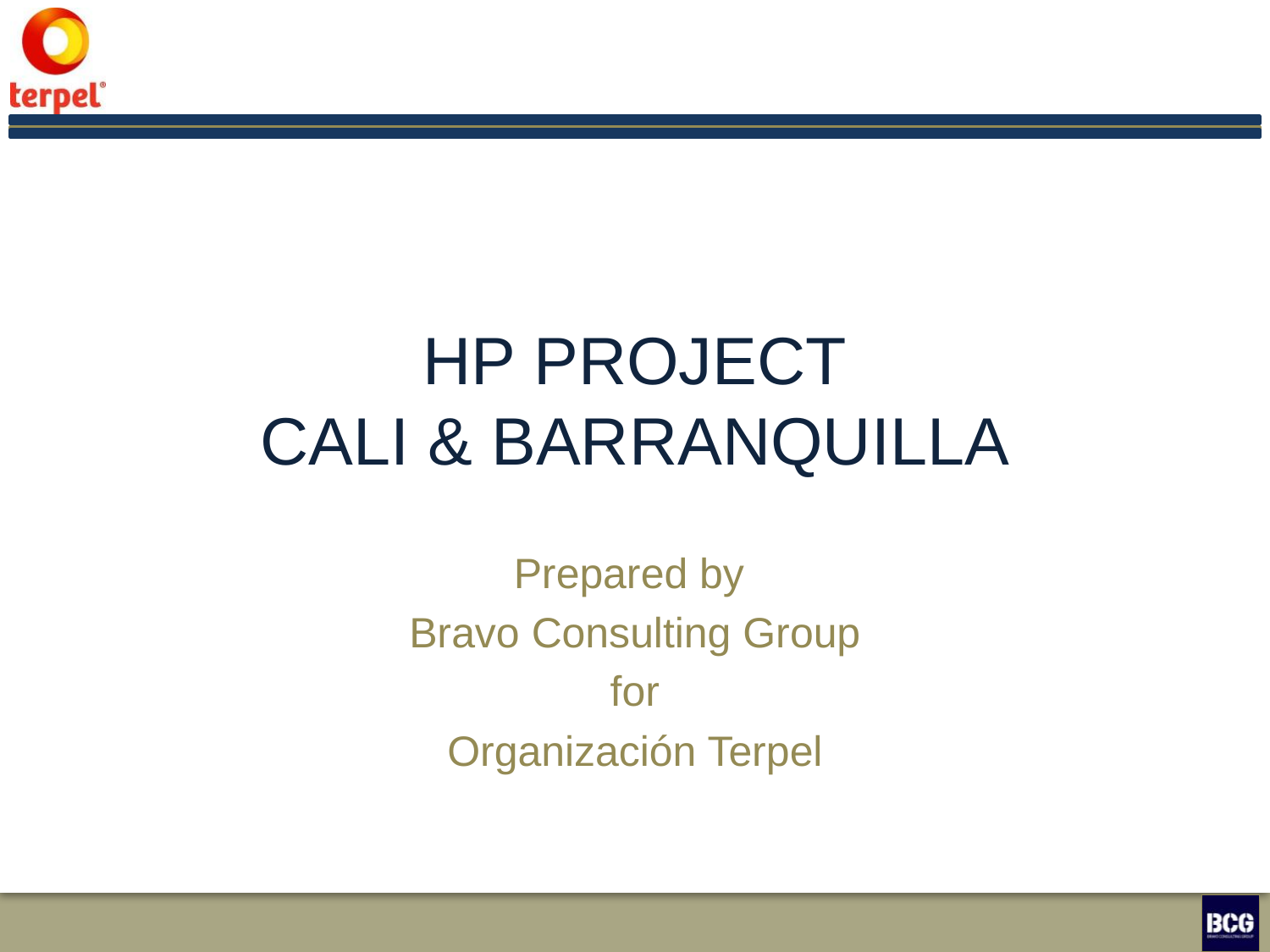

# HP Project cali & Barranquilla
Prepared by
Bravo Consulting Group
for
Organización Terpel